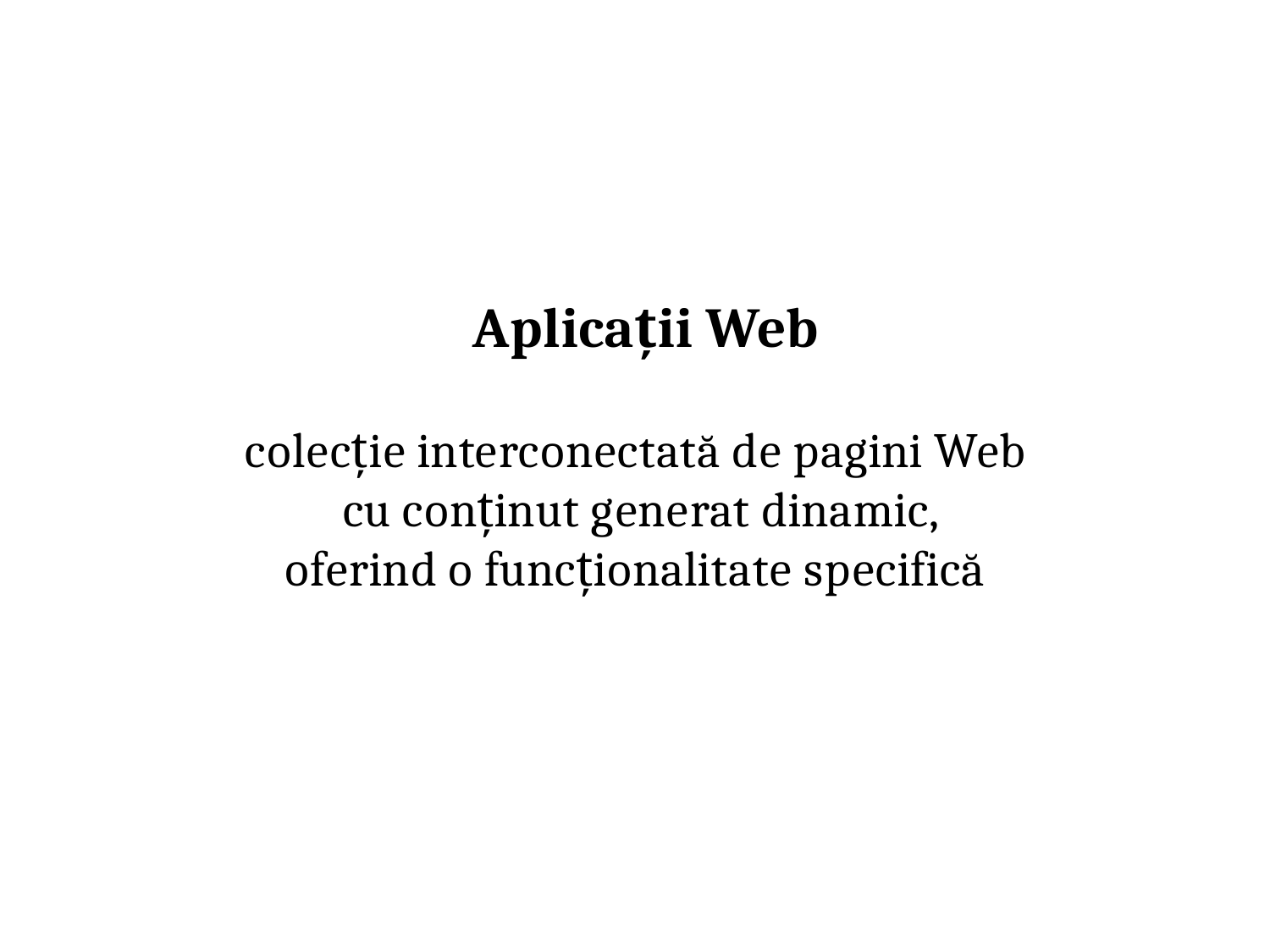

# Aplicații Web
colecție interconectată de pagini Web  cu conținut generat dinamic,
oferind o funcționalitate specifică